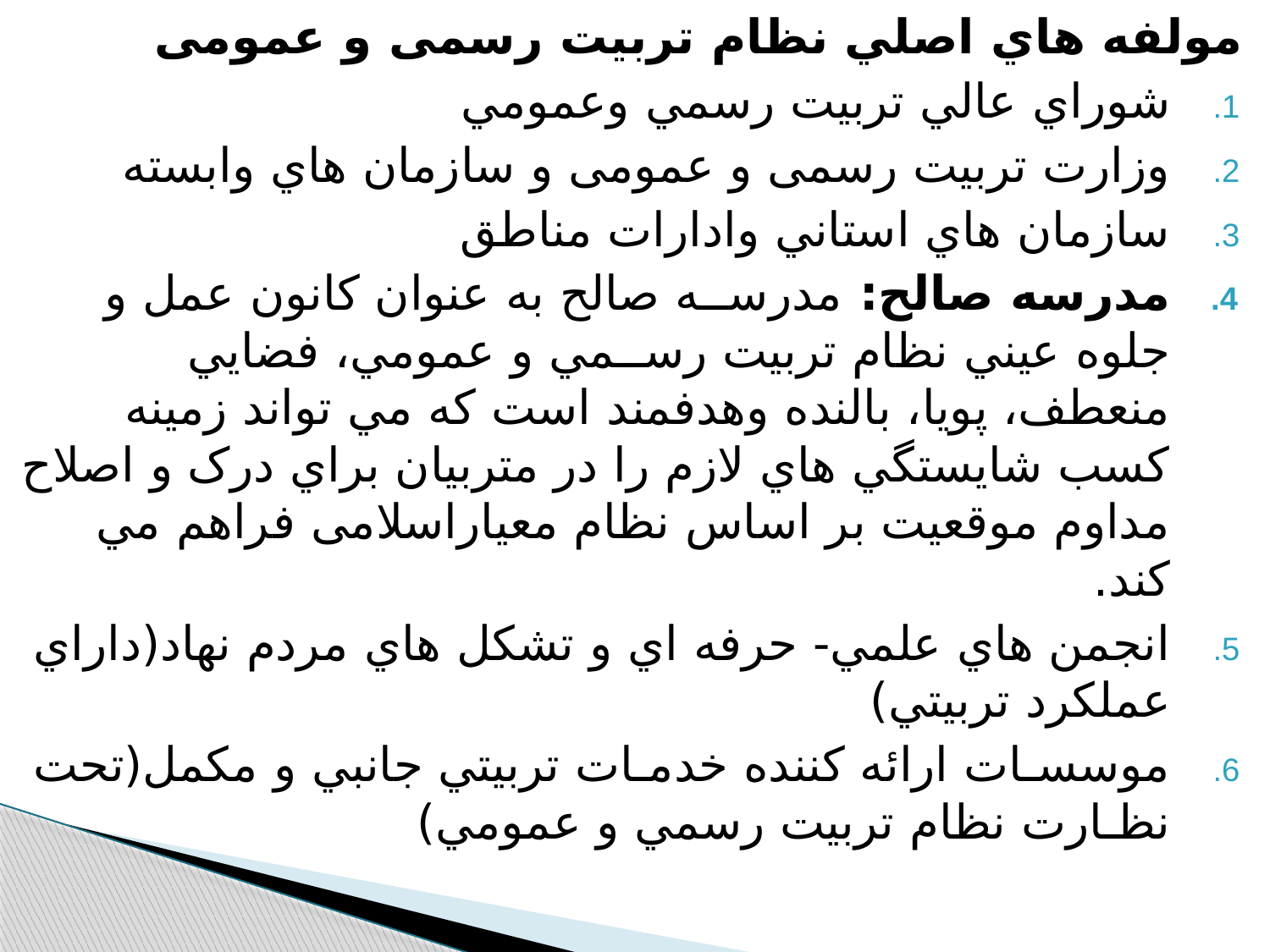

مولفه هاي اصلي نظام تربیت رسمی و عمومی
شوراي عالي تربيت رسمي وعمومي
وزارت تربيت رسمی و عمومی و سازمان هاي وابسته
سازمان هاي استاني وادارات مناطق
مدرسه صالح: مدرســه صالح به عنوان کانون عمل و جلوه عيني نظام تربيت رســمي و عمومي، فضايي منعطف، پويا، بالنده وهدفمند است كه مي تواند زمينه كسب شايستگي هاي لازم را در متربيان براي درک و اصلاح مداوم موقعيت بر اساس نظام معياراسلامی فراهم مي کند.
انجمن هاي علمي- حرفه اي و تشکل هاي مردم نهاد(داراي عملکرد تربيتي)
موسسـات ارائه کننده خدمـات تربيتي جانبي و مکمل(تحت نظـارت نظام تربيت رسمي و عمومي)